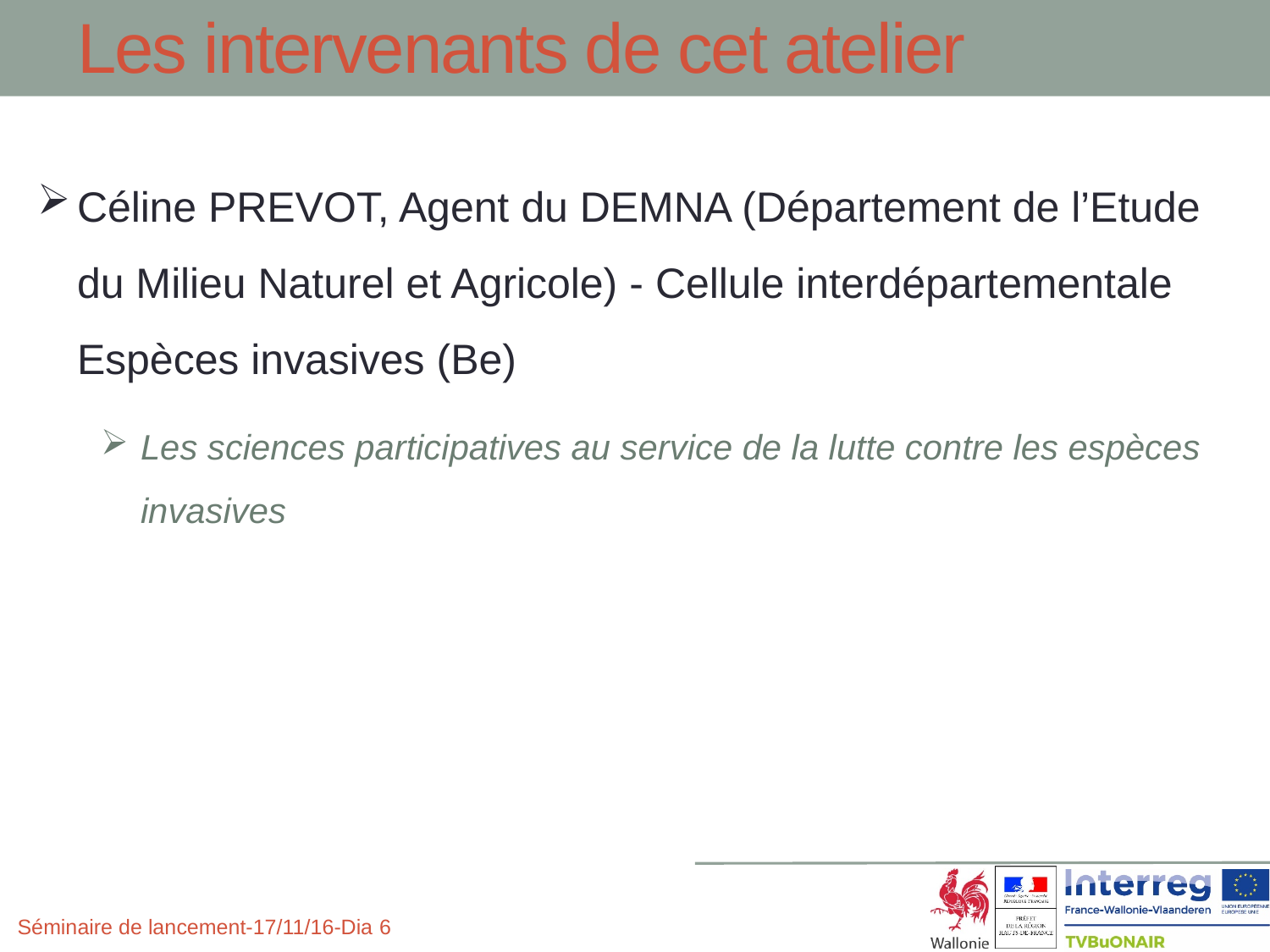

Les intervenants de cet atelier
Céline PREVOT, Agent du DEMNA (Département de l’Etude du Milieu Naturel et Agricole) - Cellule interdépartementale Espèces invasives (Be)
Les sciences participatives au service de la lutte contre les espèces invasives